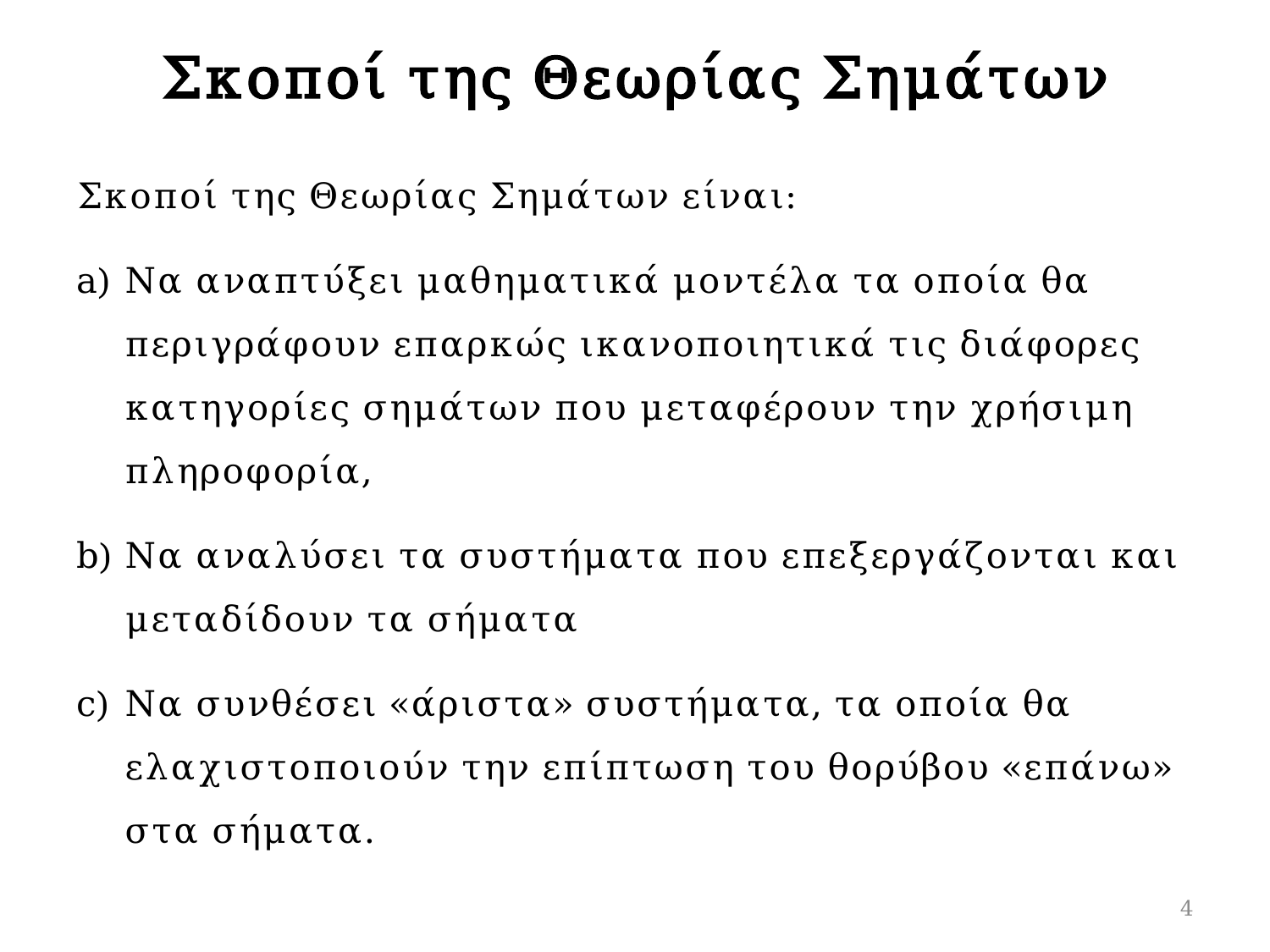

# Σκοποί της Θεωρίας Σημάτων
Σκοποί της Θεωρίας Σημάτων είναι:
Να αναπτύξει μαθηματικά μοντέλα τα οποία θα περιγράφουν επαρκώς ικανοποιητικά τις διάφορες κατηγορίες σημάτων που μεταφέρουν την χρήσιμη πληροφορία,
Να αναλύσει τα συστήματα που επεξεργάζονται και μεταδίδουν τα σήματα
Να συνθέσει «άριστα» συστήματα, τα οποία θα ελαχιστοποιούν την επίπτωση του θορύβου «επάνω» στα σήματα.
4